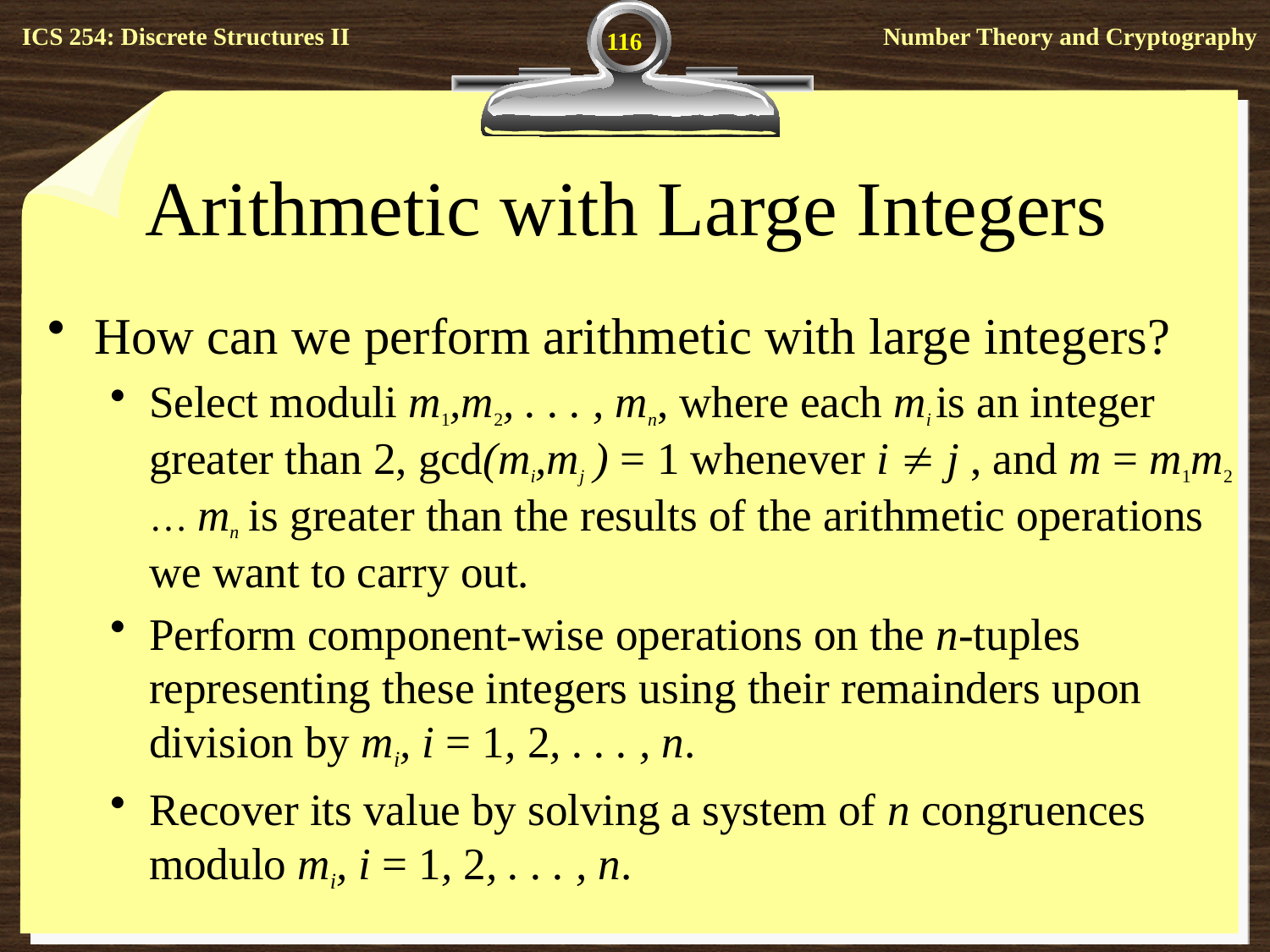

116
# Arithmetic with Large Integers
How can we perform arithmetic with large integers?
Select moduli m1,m2, . . . , mn, where each mi is an integer greater than 2, gcd(mi,mj ) = 1 whenever i ≠ j , and m = m1m2 … mn is greater than the results of the arithmetic operations we want to carry out.
Perform component-wise operations on the n-tuples representing these integers using their remainders upon division by mi, i = 1, 2, . . . , n.
Recover its value by solving a system of n congruences modulo mi, i = 1, 2, . . . , n.